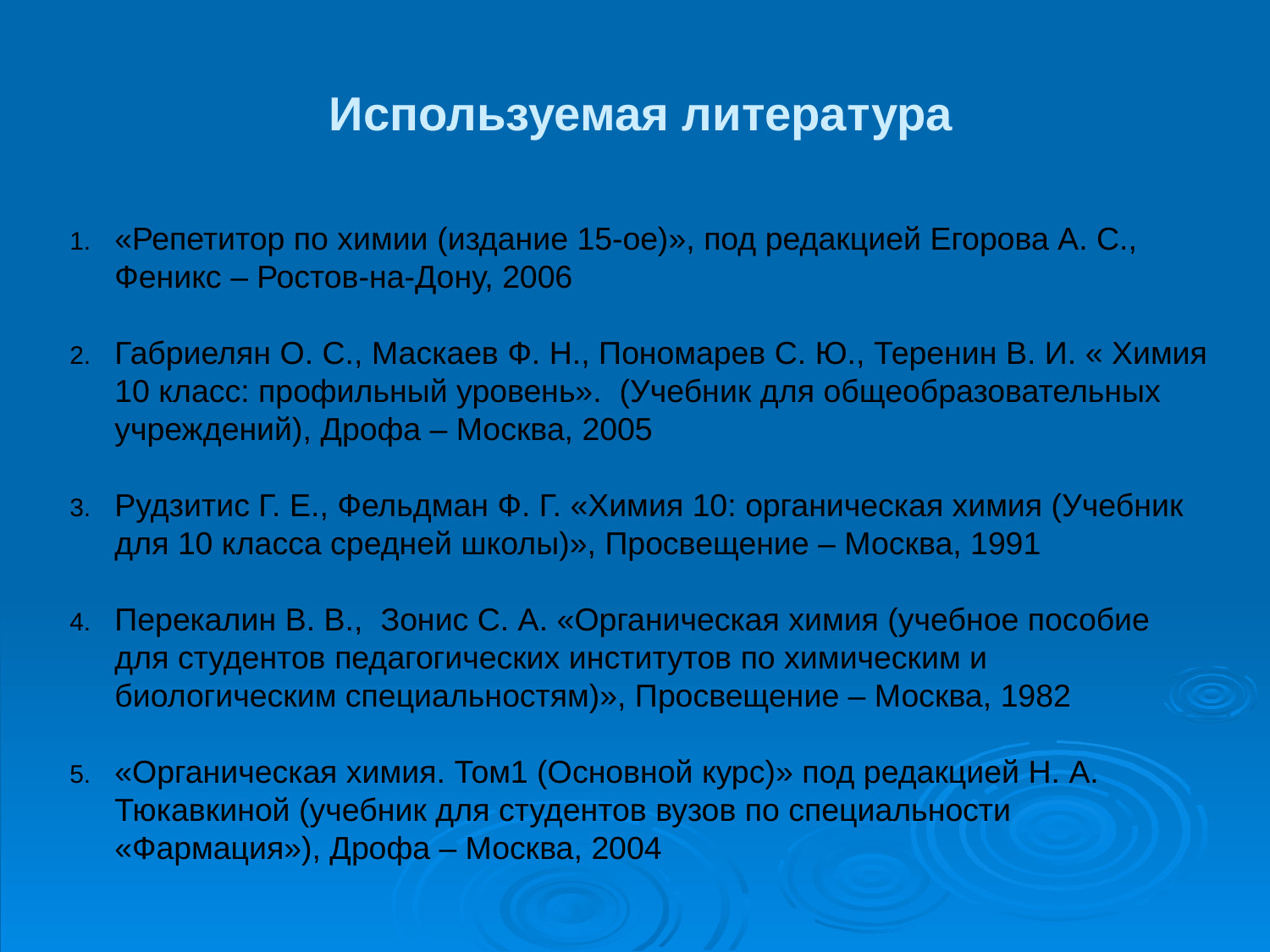

Используемая литература
«Репетитор по химии (издание 15-ое)», под редакцией Егорова А. С., Феникс – Ростов-на-Дону, 2006

Габриелян О. С., Маскаев Ф. Н., Пономарев С. Ю., Теренин В. И. « Химия 10 класс: профильный уровень».  (Учебник для общеобразовательных учреждений), Дрофа – Москва, 2005

Рудзитис Г. Е., Фельдман Ф. Г. «Химия 10: органическая химия (Учебник для 10 класса средней школы)», Просвещение – Москва, 1991

Перекалин В. В.,  Зонис С. А. «Органическая химия (учебное пособие для студентов педагогических институтов по химическим и биологическим специальностям)», Просвещение – Москва, 1982

«Органическая химия. Том1 (Основной курс)» под редакцией Н. А. Тюкавкиной (учебник для студентов вузов по специальности «Фармация»), Дрофа – Москва, 2004